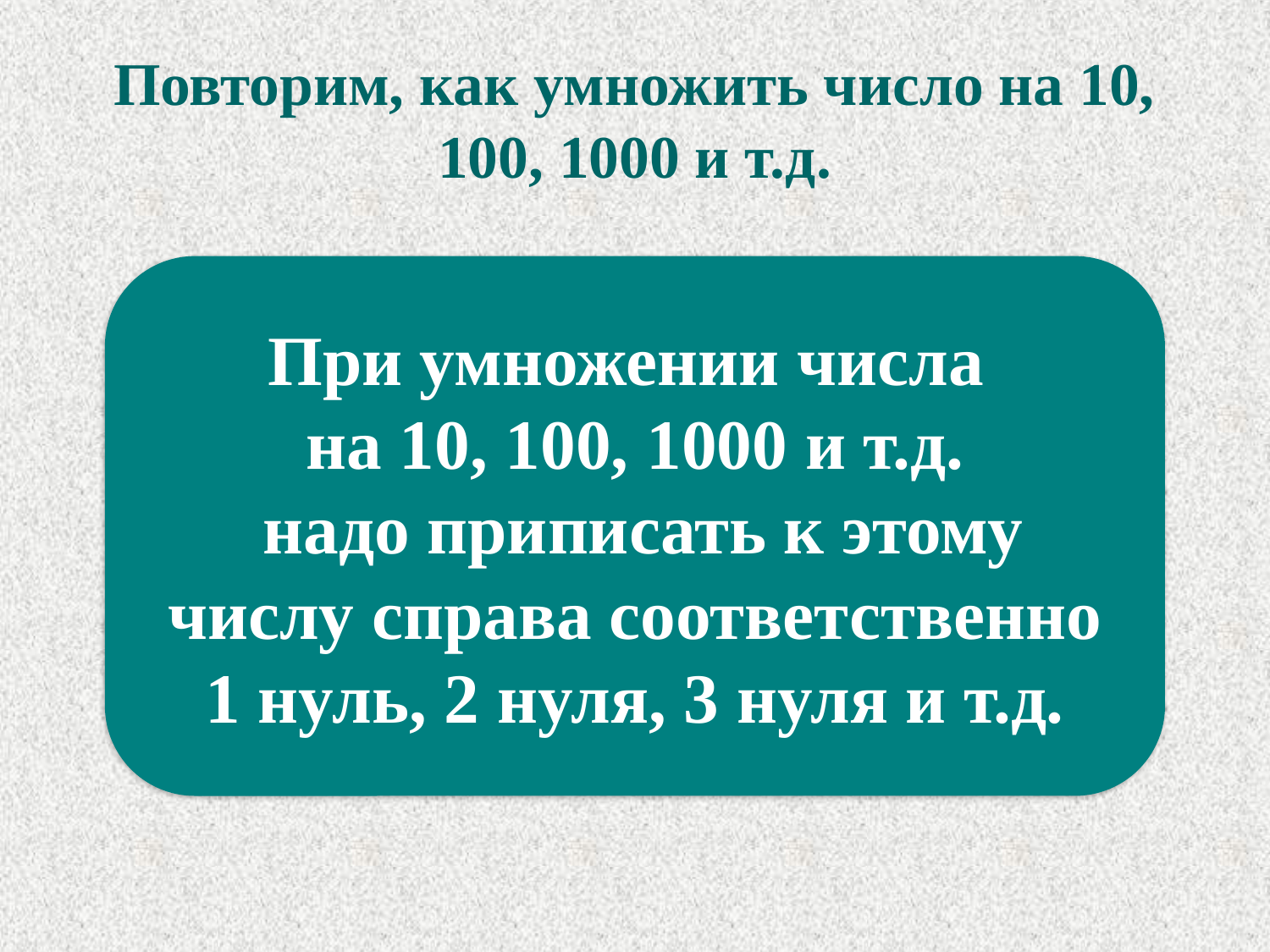

# Повторим, как умножить число на 10, 100, 1000 и т.д.
При умножении числа
на 10, 100, 1000 и т.д.
 надо приписать к этому числу справа соответственно 1 нуль, 2 нуля, 3 нуля и т.д.